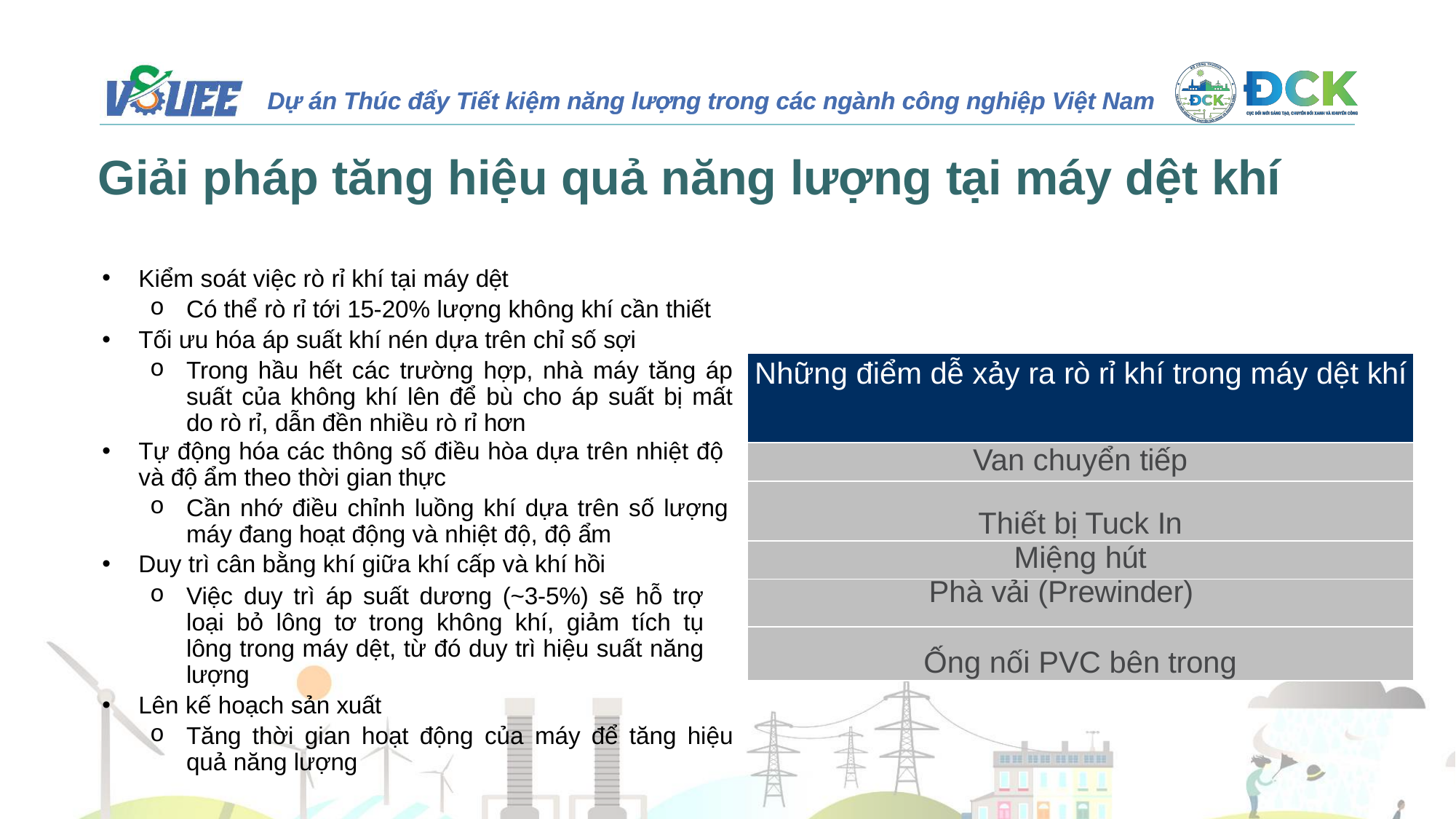

# Giải pháp tăng hiệu quả năng lượng tại máy dệt khí
Kiểm soát việc rò rỉ khí tại máy dệt
Có thể rò rỉ tới 15-20% lượng không khí cần thiết
Tối ưu hóa áp suất khí nén dựa trên chỉ số sợi
Trong hầu hết các trường hợp, nhà máy tăng áp suất của không khí lên để bù cho áp suất bị mất do rò rỉ, dẫn đền nhiều rò rỉ hơn
Tự động hóa các thông số điều hòa dựa trên nhiệt độ và độ ẩm theo thời gian thực
Cần nhớ điều chỉnh luồng khí dựa trên số lượng máy đang hoạt động và nhiệt độ, độ ẩm
Duy trì cân bằng khí giữa khí cấp và khí hồi
Việc duy trì áp suất dương (~3-5%) sẽ hỗ trợ loại bỏ lông tơ trong không khí, giảm tích tụ lông trong máy dệt, từ đó duy trì hiệu suất năng lượng
Lên kế hoạch sản xuất
Tăng thời gian hoạt động của máy để tăng hiệu quả năng lượng
| Những điểm dễ xảy ra rò rỉ khí trong máy dệt khí |
| --- |
| Van chuyển tiếp |
| Thiết bị Tuck In |
| Miệng hút |
| Phà vải (Prewinder) |
| Ống nối PVC bên trong |